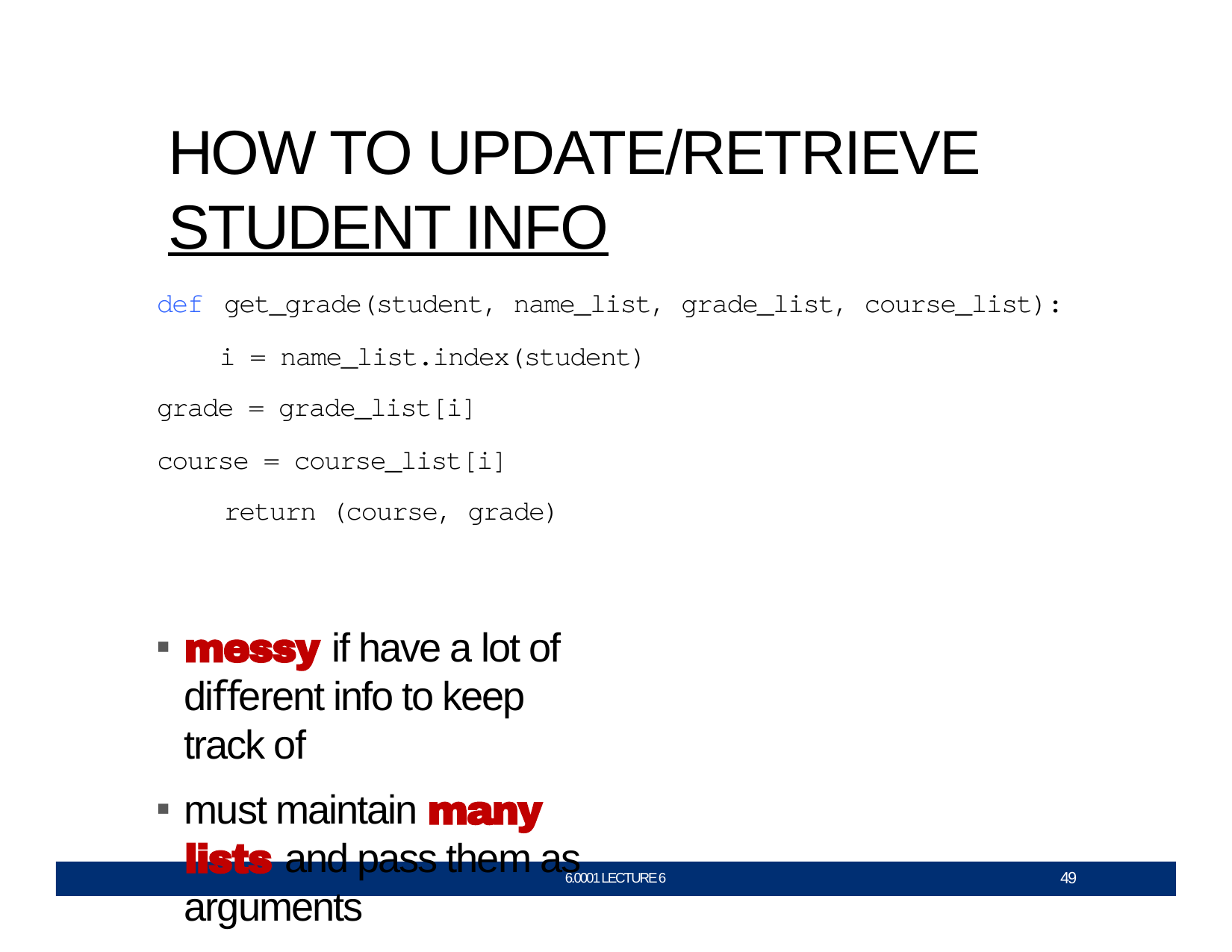

# HOW TO UPDATE/RETRIEVE  STUDENT INFO
def	get_grade(student, name_list, grade_list, course_list):
    i = name_list.index(student)
grade = grade_list[i]
course = course_list[i]  return (course, grade)

messy if have a lot of diﬀerent info to keep track of
must maintain many  lists and pass them as arguments
must always  index using integers
must remember to change multiple lists
49
6.0001 LECTURE 6